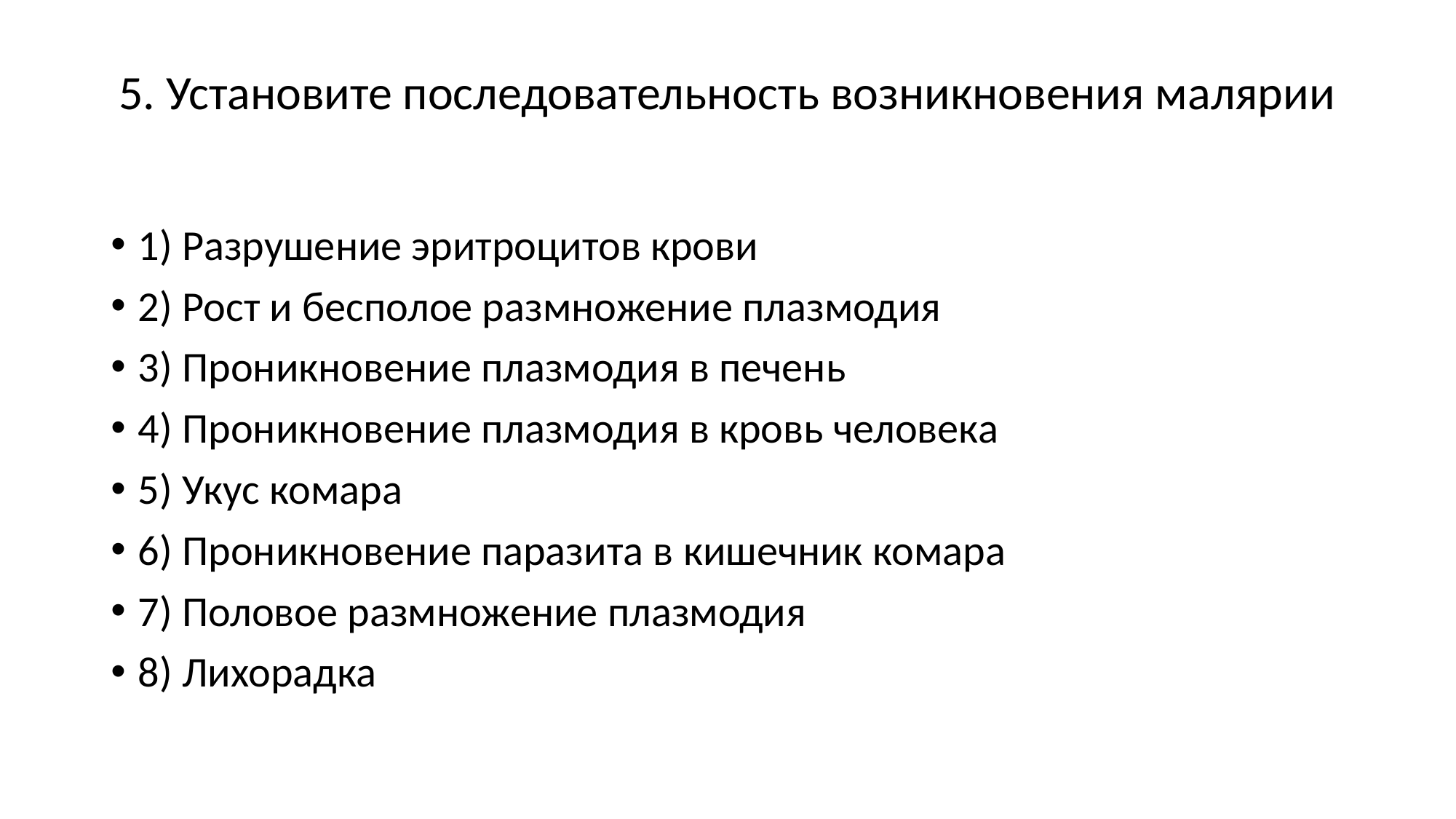

# 5. Установите последовательность возникновения малярии
1) Разрушение эритроцитов крови
2) Рост и бесполое размножение плазмодия
3) Проникновение плазмодия в печень
4) Проникновение плазмодия в кровь человека
5) Укус комара
6) Проникновение паразита в кишечник комара
7) Половое размножение плазмодия
8) Лихорадка